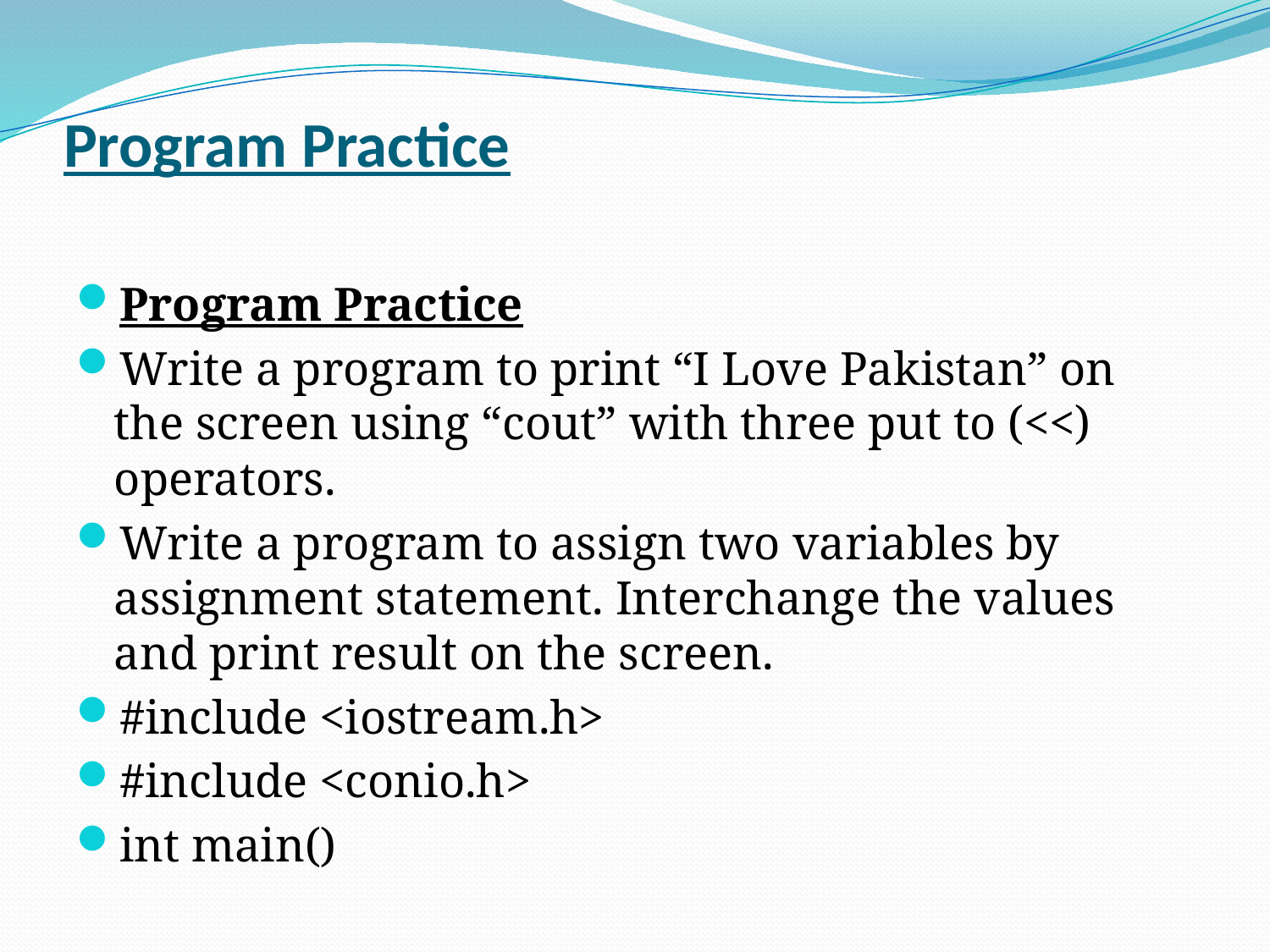

# Program Practice
Program Practice
Write a program to print “I Love Pakistan” on the screen using “cout” with three put to (<<) operators.
Write a program to assign two variables by assignment statement. Interchange the values and print result on the screen.
#include <iostream.h>
#include <conio.h>
int main()